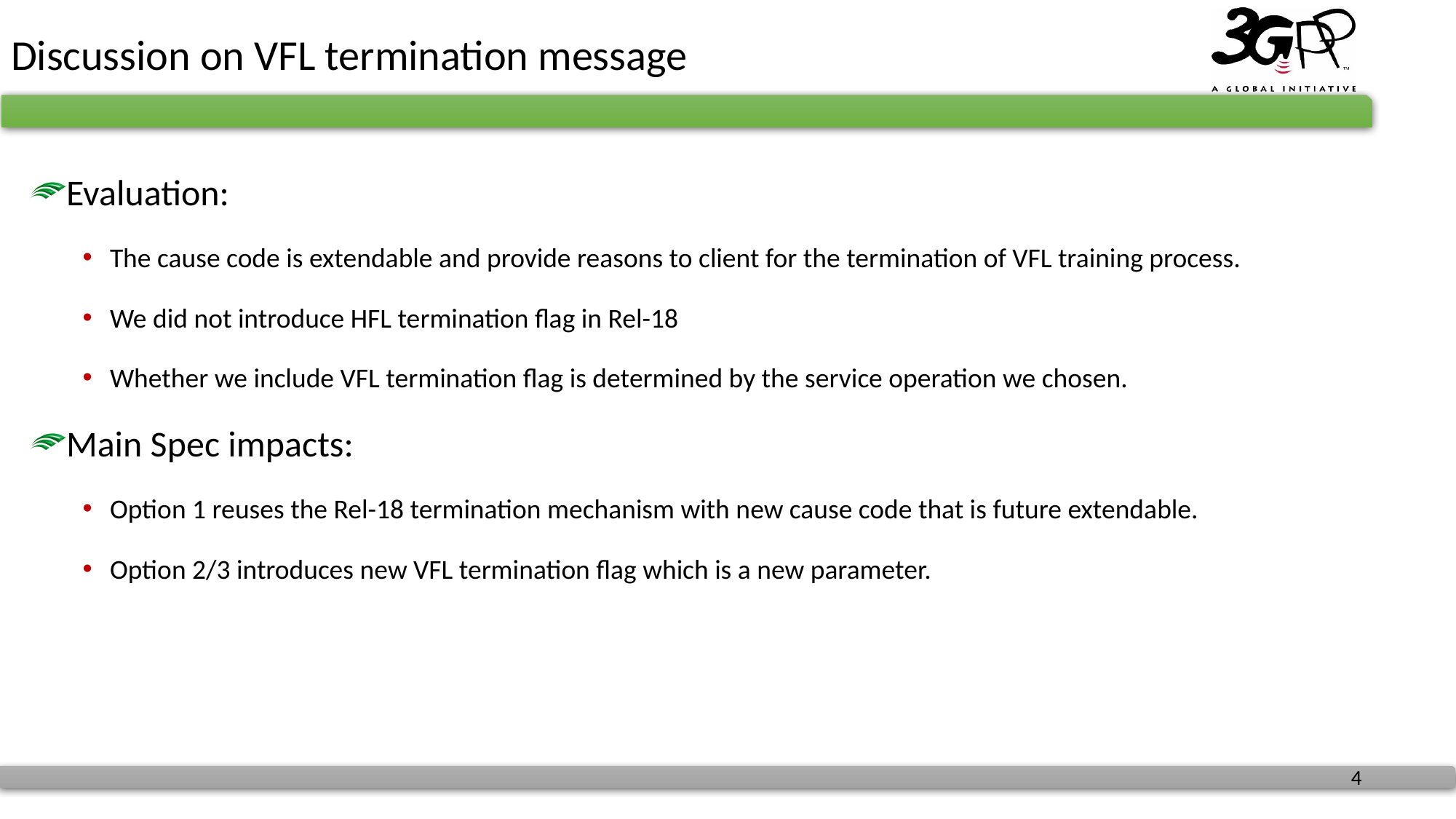

# Discussion on VFL termination message
Evaluation:
The cause code is extendable and provide reasons to client for the termination of VFL training process.
We did not introduce HFL termination flag in Rel-18
Whether we include VFL termination flag is determined by the service operation we chosen.
Main Spec impacts:
Option 1 reuses the Rel-18 termination mechanism with new cause code that is future extendable.
Option 2/3 introduces new VFL termination flag which is a new parameter.